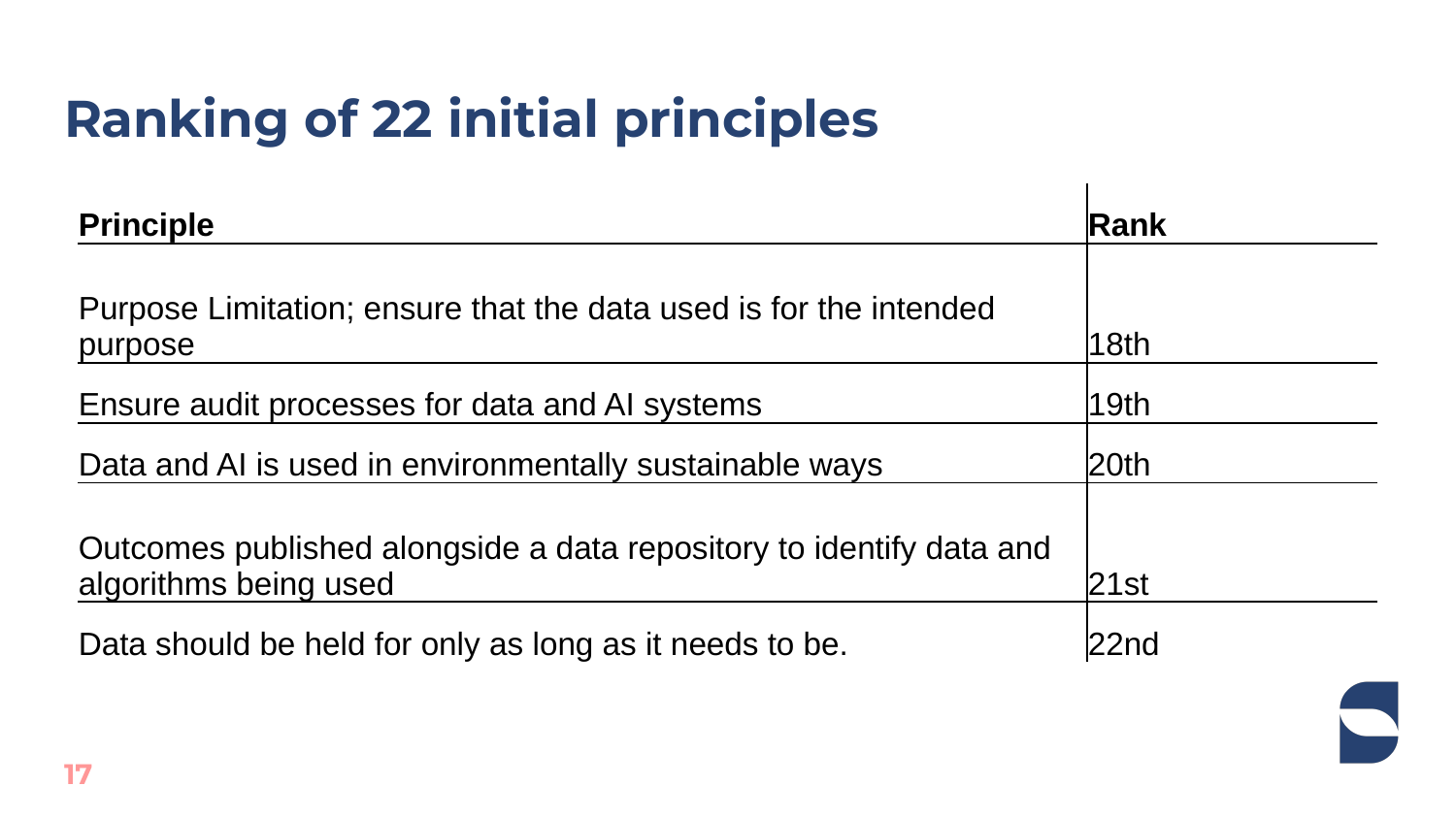

# Ranking of 22 initial principles
| Principle | Rank |
| --- | --- |
| Purpose Limitation; ensure that the data used is for the intended purpose | 18th |
| Ensure audit processes for data and AI systems | 19th |
| Data and AI is used in environmentally sustainable ways | 20th |
| Outcomes published alongside a data repository to identify data and algorithms being used | 21st |
| Data should be held for only as long as it needs to be. | 22nd |
17